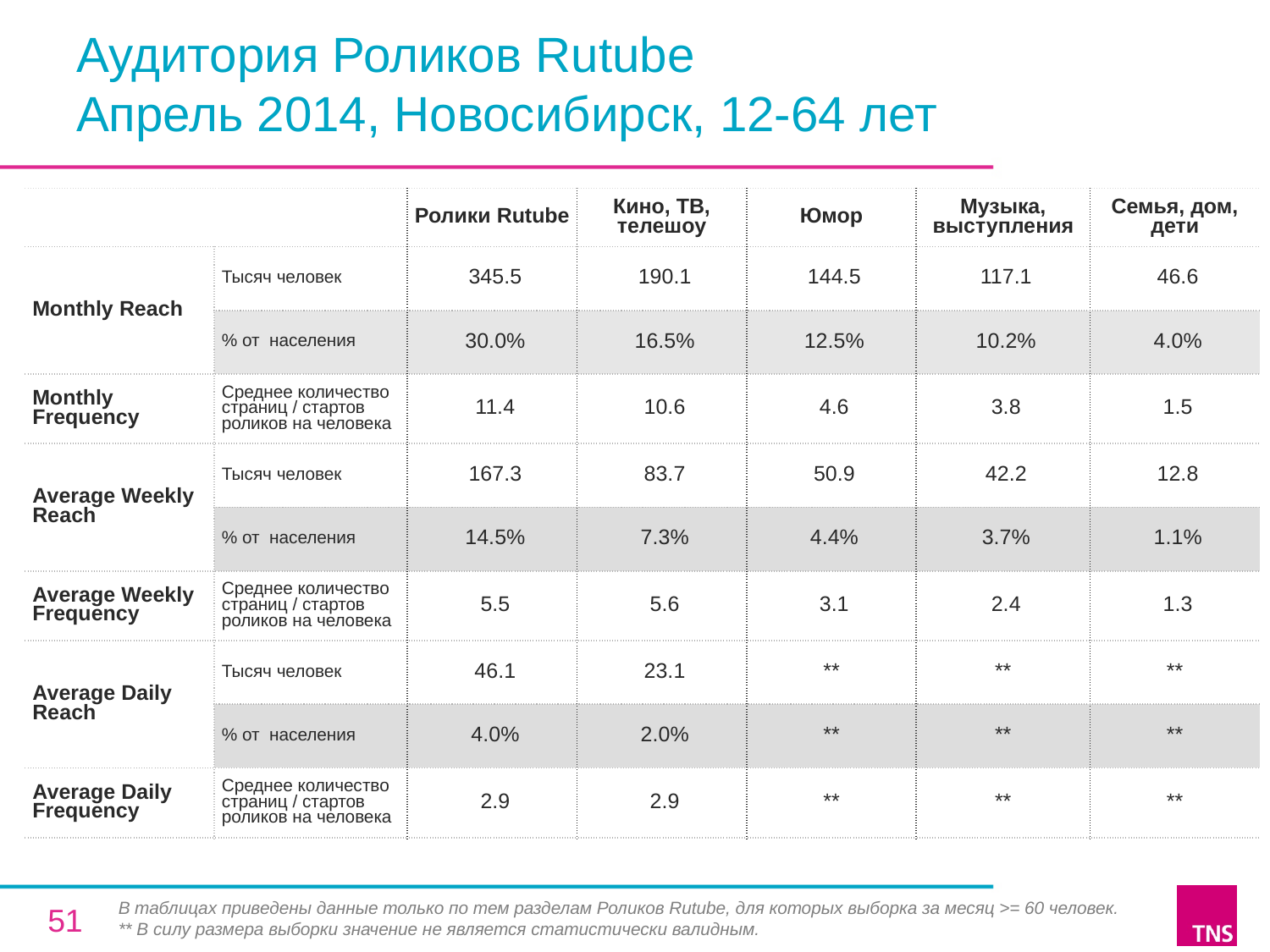

# Аудитория Роликов Rutube Апрель 2014, Новосибирск, 12-64 лет
|  |  | Ролики Rutube | Кино, ТВ, телешоу | Юмор | Музыка, выступления | Семья, дом, дети |
| --- | --- | --- | --- | --- | --- | --- |
| Monthly Reach | Тысяч человек | 345.5 | 190.1 | 144.5 | 117.1 | 46.6 |
|  | % от населения | 30.0% | 16.5% | 12.5% | 10.2% | 4.0% |
| Monthly Frequency | Среднее количество страниц / стартов роликов на человека | 11.4 | 10.6 | 4.6 | 3.8 | 1.5 |
| Average Weekly Reach | Тысяч человек | 167.3 | 83.7 | 50.9 | 42.2 | 12.8 |
|  | % от населения | 14.5% | 7.3% | 4.4% | 3.7% | 1.1% |
| Average Weekly Frequency | Среднее количество страниц / стартов роликов на человека | 5.5 | 5.6 | 3.1 | 2.4 | 1.3 |
| Average Daily Reach | Тысяч человек | 46.1 | 23.1 | \*\* | \*\* | \*\* |
|  | % от населения | 4.0% | 2.0% | \*\* | \*\* | \*\* |
| Average Daily Frequency | Среднее количество страниц / стартов роликов на человека | 2.9 | 2.9 | \*\* | \*\* | \*\* |
В таблицах приведены данные только по тем разделам Роликов Rutube, для которых выборка за месяц >= 60 человек.
** В силу размера выборки значение не является статистически валидным.
51